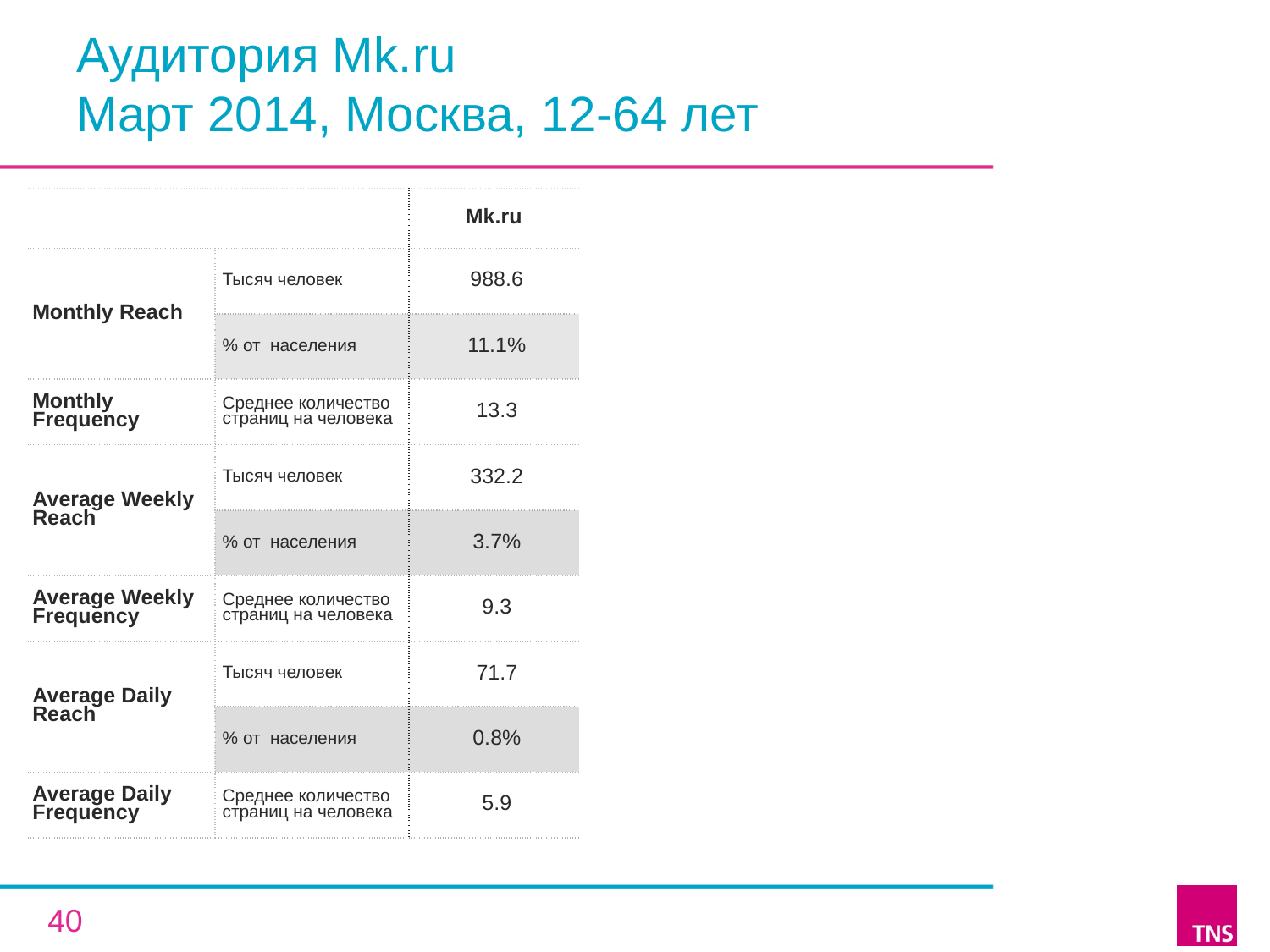

# Аудитория Mk.ru Март 2014, Москва, 12-64 лет
|  |  | Mk.ru |
| --- | --- | --- |
| Monthly Reach | Тысяч человек | 988.6 |
|  | % от населения | 11.1% |
| Monthly Frequency | Среднее количество страниц на человека | 13.3 |
| Average Weekly Reach | Тысяч человек | 332.2 |
|  | % от населения | 3.7% |
| Average Weekly Frequency | Среднее количество страниц на человека | 9.3 |
| Average Daily Reach | Тысяч человек | 71.7 |
|  | % от населения | 0.8% |
| Average Daily Frequency | Среднее количество страниц на человека | 5.9 |

40